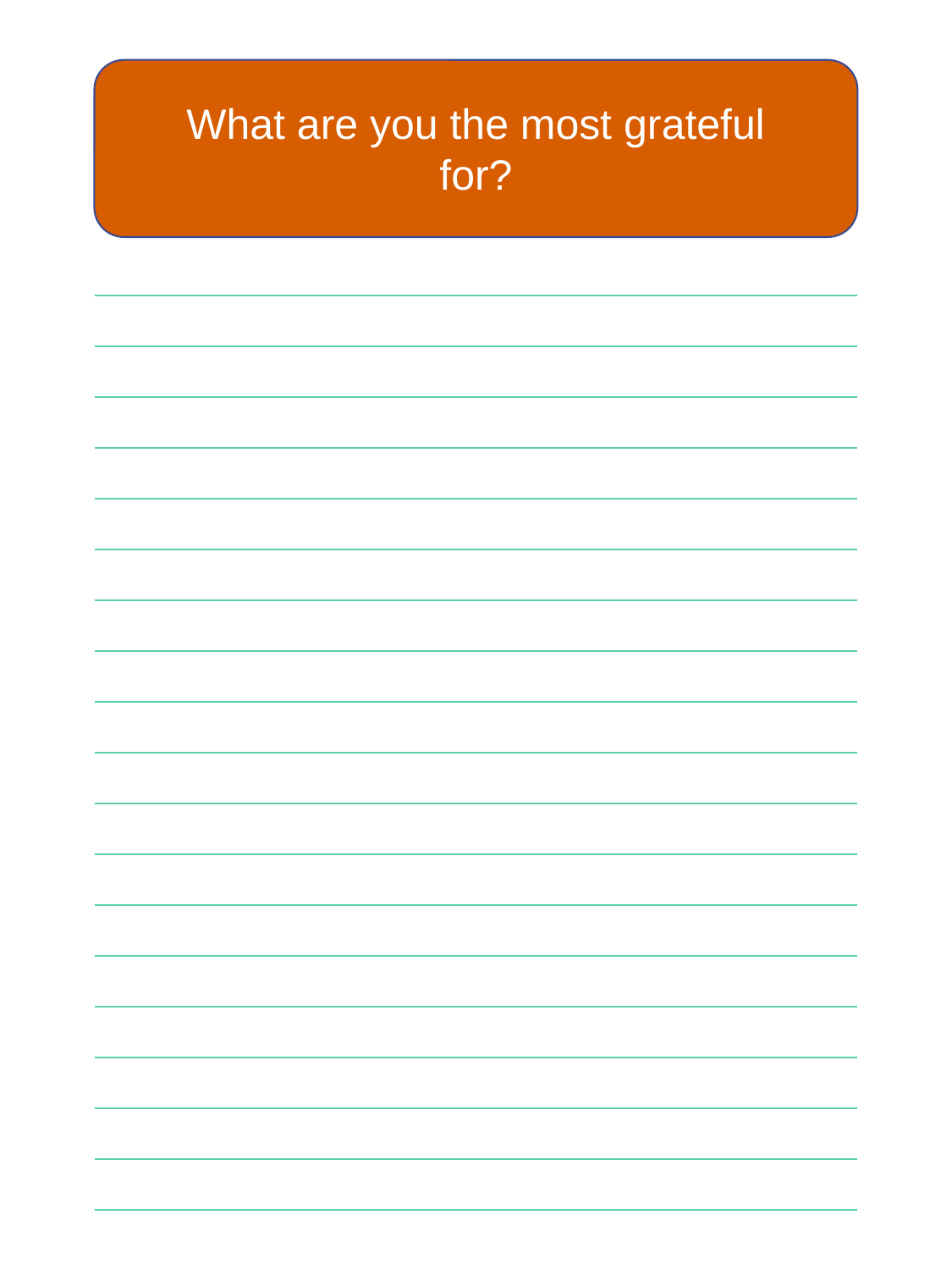

What are you the most grateful for?
|  |
| --- |
|  |
|  |
|  |
|  |
|  |
|  |
|  |
|  |
|  |
|  |
|  |
|  |
|  |
|  |
|  |
|  |
|  |